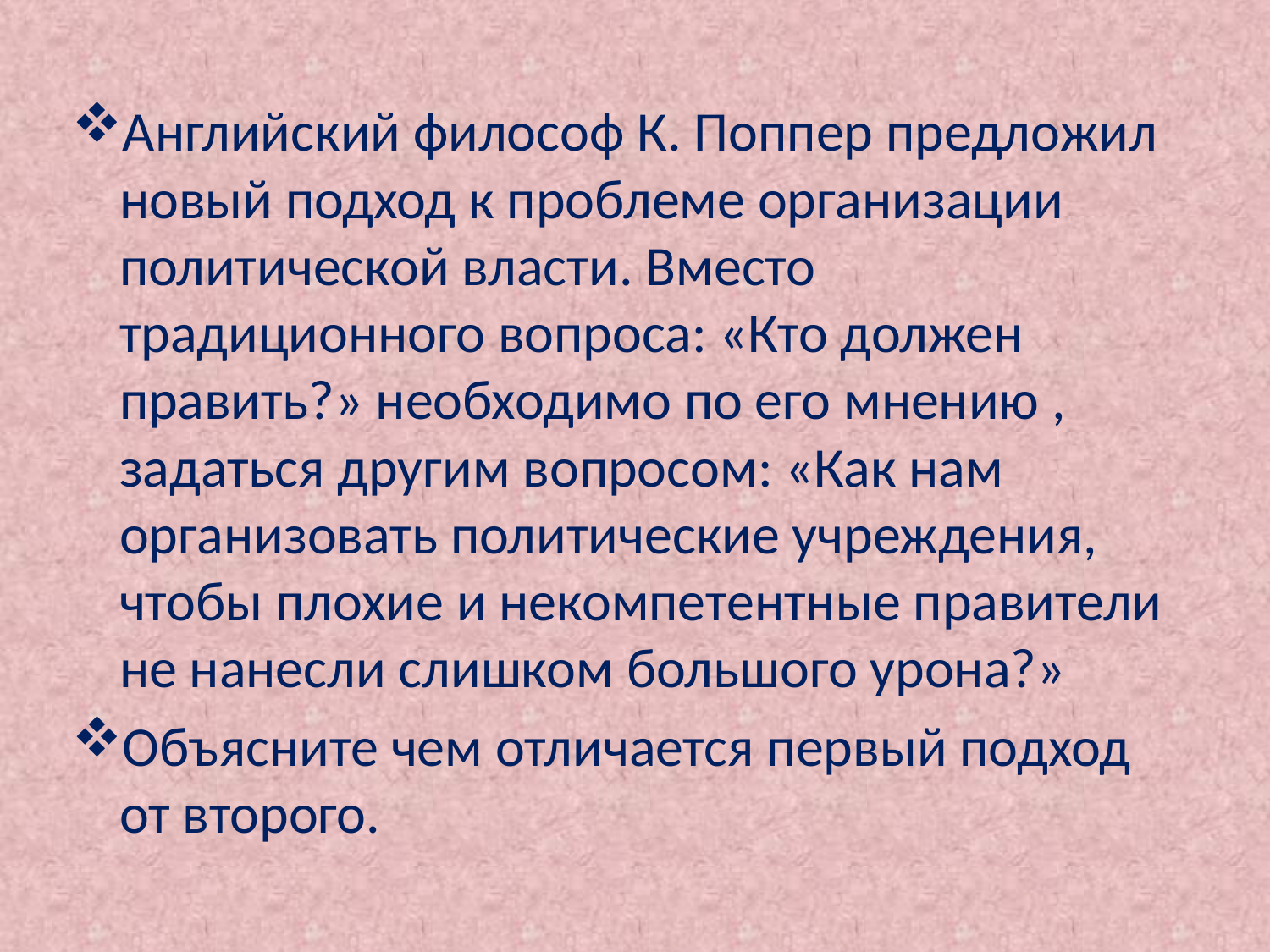

Английский философ К. Поппер предложил новый подход к проблеме организации политической власти. Вместо традиционного вопроса: «Кто должен править?» необходимо по его мнению , задаться другим вопросом: «Как нам организовать политические учреждения, чтобы плохие и некомпетентные правители не нанесли слишком большого урона?»
Объясните чем отличается первый подход от второго.